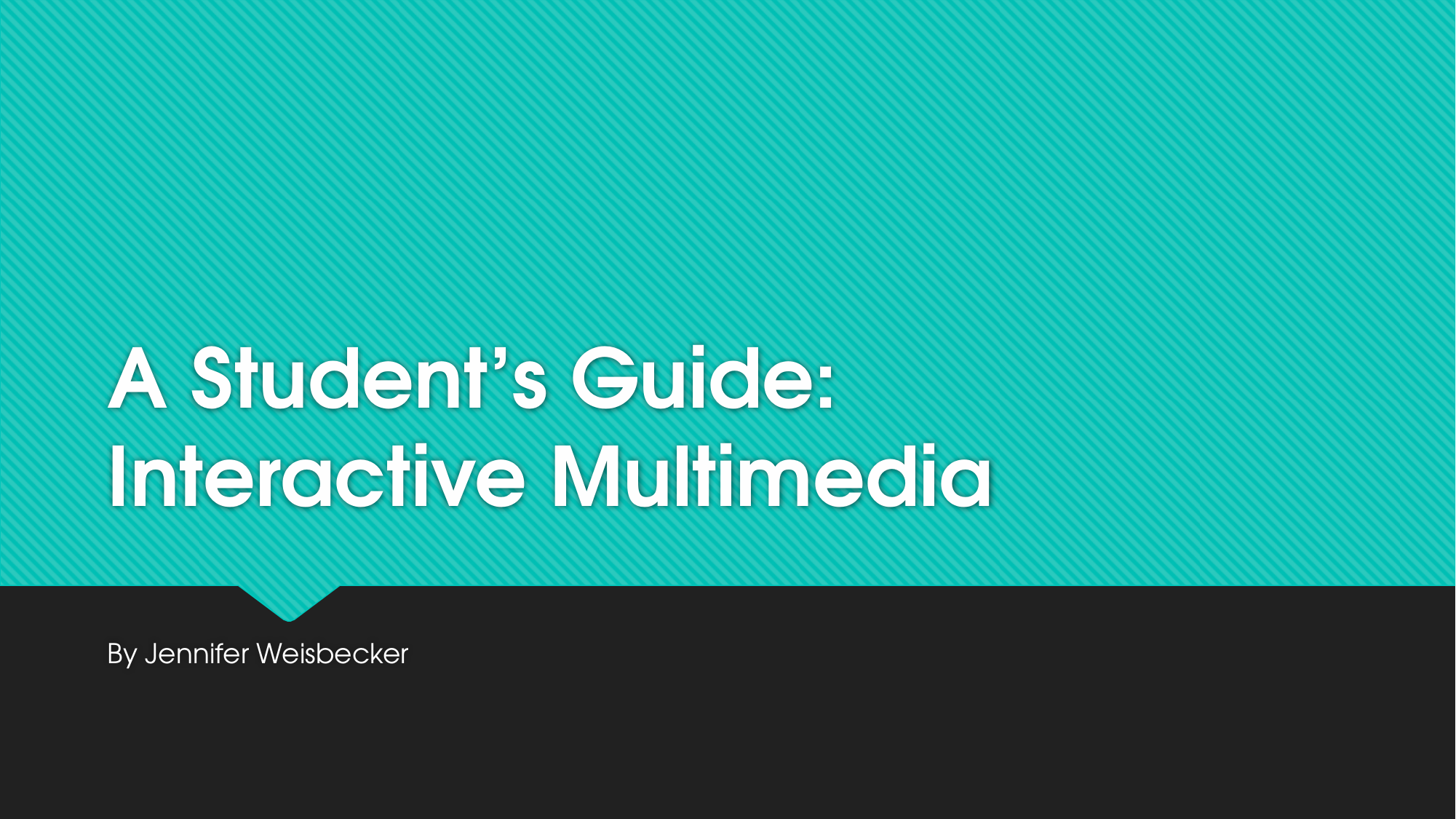

# A Student’s Guide: Interactive Multimedia
By Jennifer Weisbecker